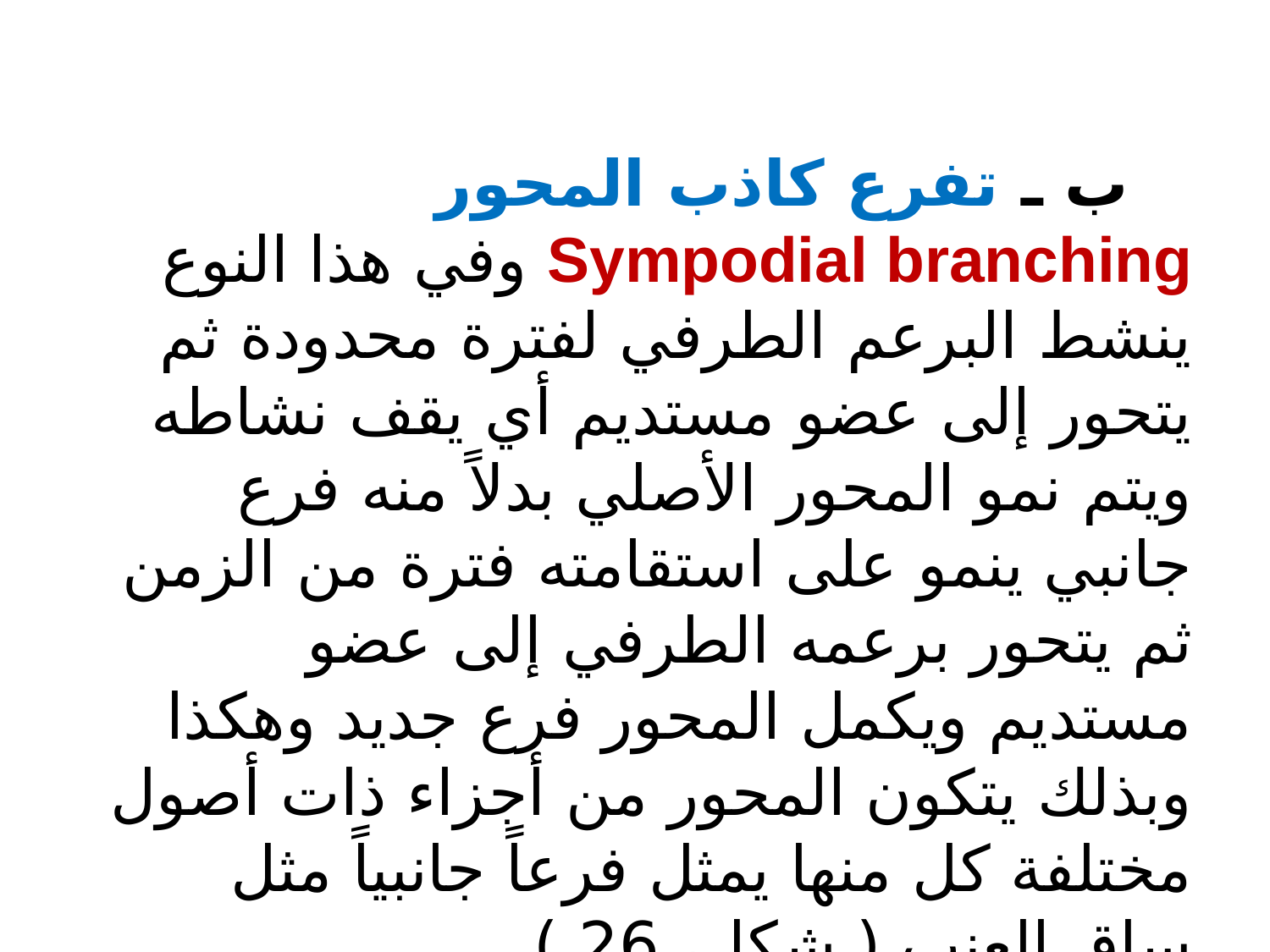

ب ـ تفرع كاذب المحور Sympodial branching وفي هذا النوع ينشط البرعم الطرفي لفترة محدودة ثم يتحور إلى عضو مستديم أي يقف نشاطه ويتم نمو المحور الأصلي بدلاً منه فرع جانبي ينمو على استقامته فترة من الزمن ثم يتحور برعمه الطرفي إلى عضو مستديم ويكمل المحور فرع جديد وهكذا وبذلك يتكون المحور من أجزاء ذات أصول مختلفة كل منها يمثل فرعاً جانبياً مثل ساق العنب ( شكل، 26 ).